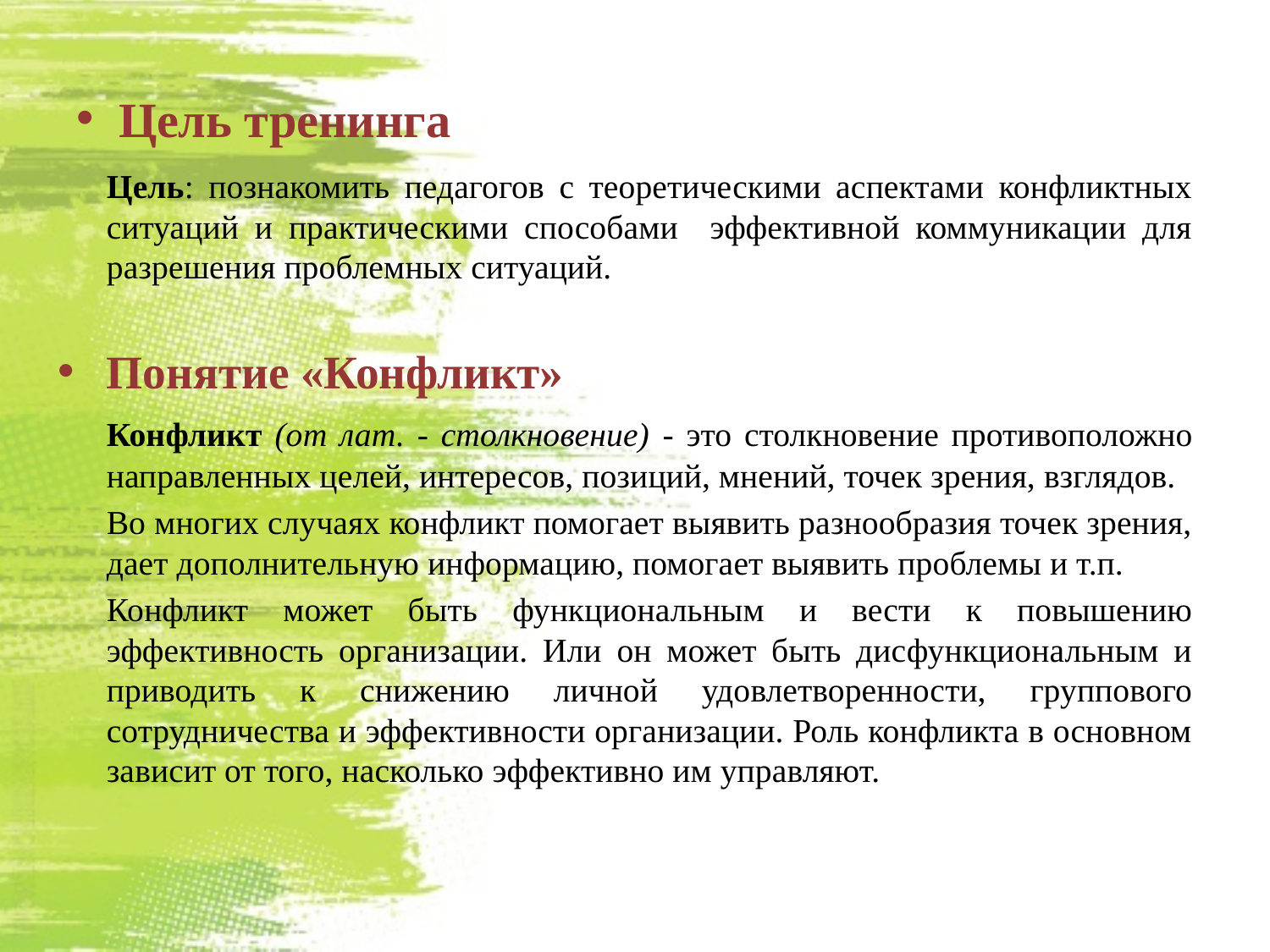

# Цель тренинга
		Цель: познакомить педагогов с теоретическими аспектами конфликтных ситуаций и практическими способами  эффективной коммуникации для разрешения проблемных ситуаций.

Понятие «Конфликт»
		Конфликт (от лат. - столкновение) - это столкновение противоположно направленных целей, интересов, позиций, мнений, точек зрения, взглядов.
		Во многих случаях конфликт помогает выявить разнообразия точек зрения, дает дополнительную информацию, помогает выявить проблемы и т.п.
		Конфликт может быть функциональным и вести к повышению эффективность организации. Или он может быть дисфункциональным и приводить к снижению личной удовлетворенности, группового сотрудничества и эффективности организации. Роль конфликта в основном зависит от того, насколько эффективно им управляют.